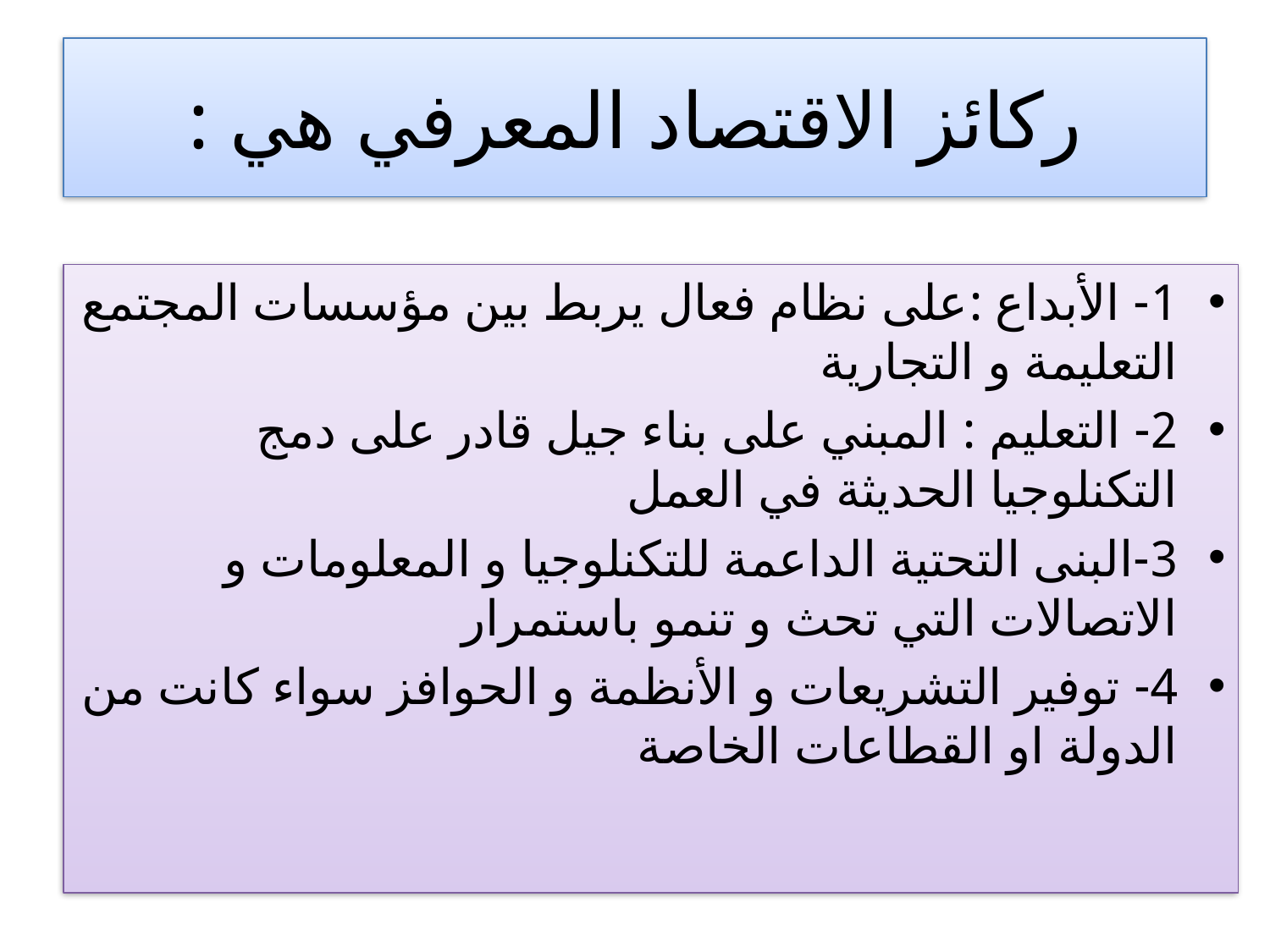

# ركائز الاقتصاد المعرفي هي :
1- الأبداع :على نظام فعال يربط بين مؤسسات المجتمع التعليمة و التجارية
2- التعليم : المبني على بناء جيل قادر على دمج التكنلوجيا الحديثة في العمل
3-البنى التحتية الداعمة للتكنلوجيا و المعلومات و الاتصالات التي تحث و تنمو باستمرار
4- توفير التشريعات و الأنظمة و الحوافز سواء كانت من الدولة او القطاعات الخاصة